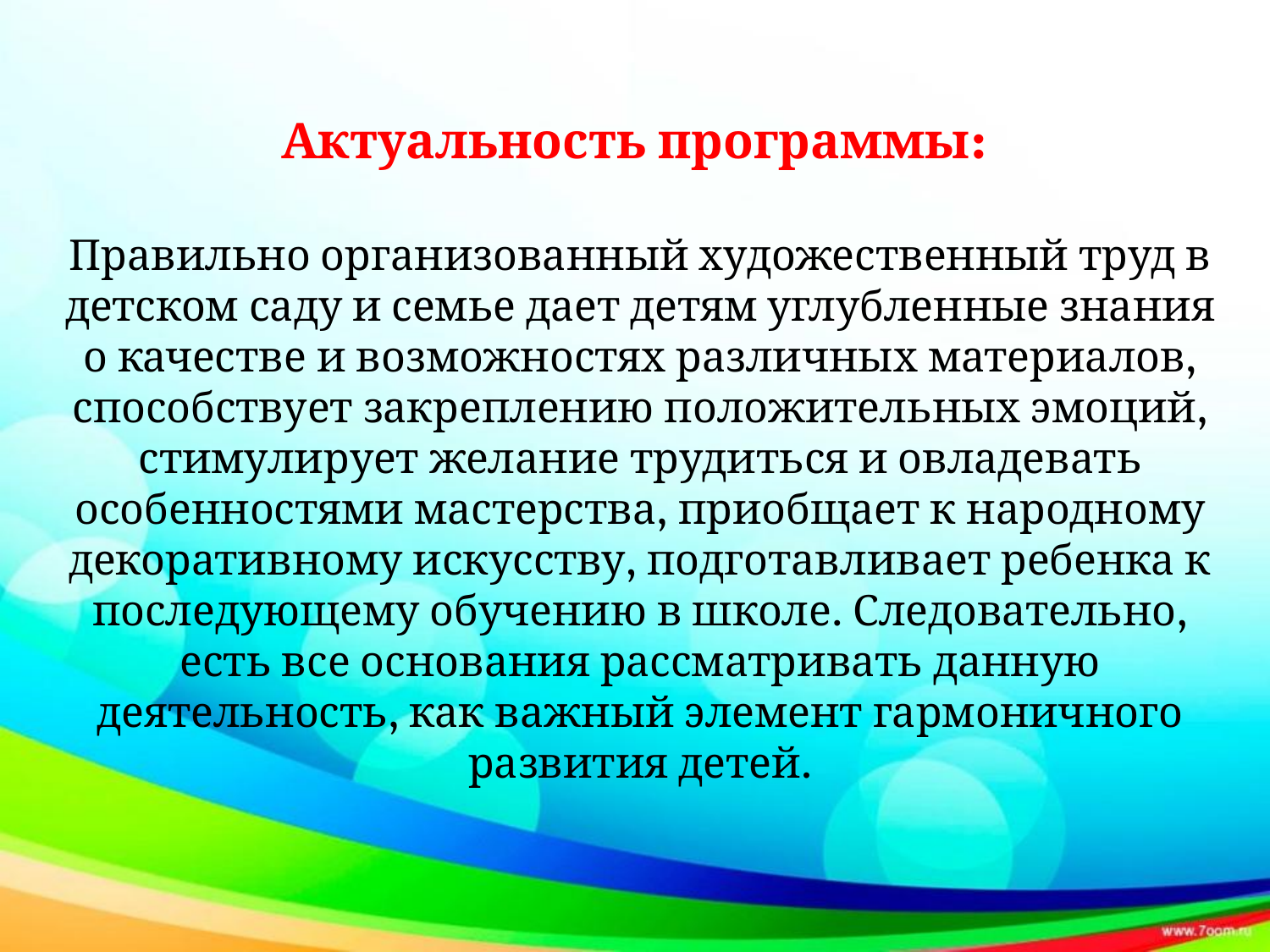

Актуальность программы:

Правильно организованный художественный труд в детском саду и семье дает детям углубленные знания о качестве и возможностях различных материалов, способствует закреплению положительных эмоций, стимулирует желание трудиться и овладевать особенностями мастерства, приобщает к народному декоративному искусству, подготавливает ребенка к последующему обучению в школе. Следовательно, есть все основания рассматривать данную деятельность, как важный элемент гармоничного развития детей.